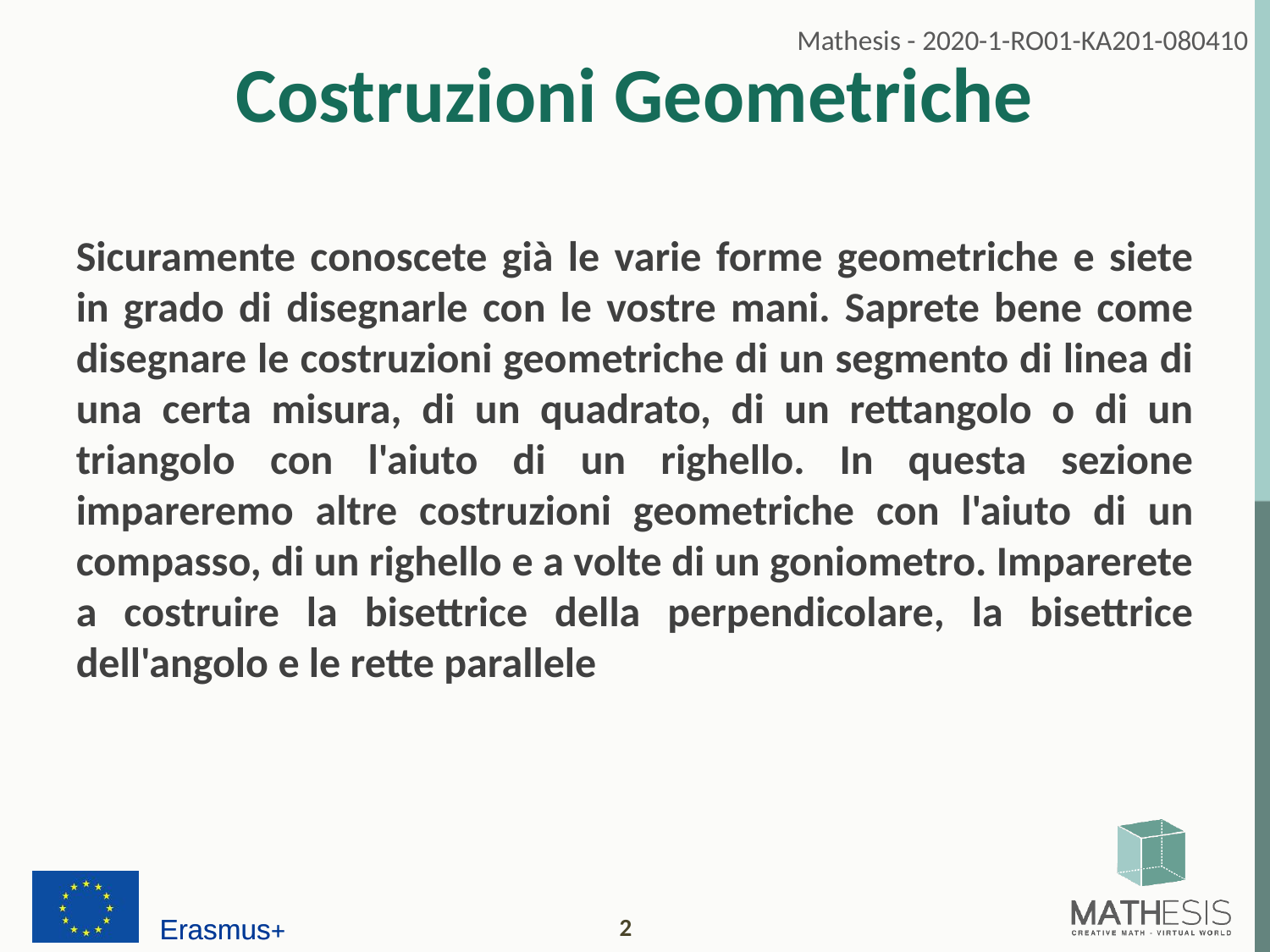

# Costruzioni Geometriche
Sicuramente conoscete già le varie forme geometriche e siete in grado di disegnarle con le vostre mani. Saprete bene come disegnare le costruzioni geometriche di un segmento di linea di una certa misura, di un quadrato, di un rettangolo o di un triangolo con l'aiuto di un righello. In questa sezione impareremo altre costruzioni geometriche con l'aiuto di un compasso, di un righello e a volte di un goniometro. Imparerete a costruire la bisettrice della perpendicolare, la bisettrice dell'angolo e le rette parallele